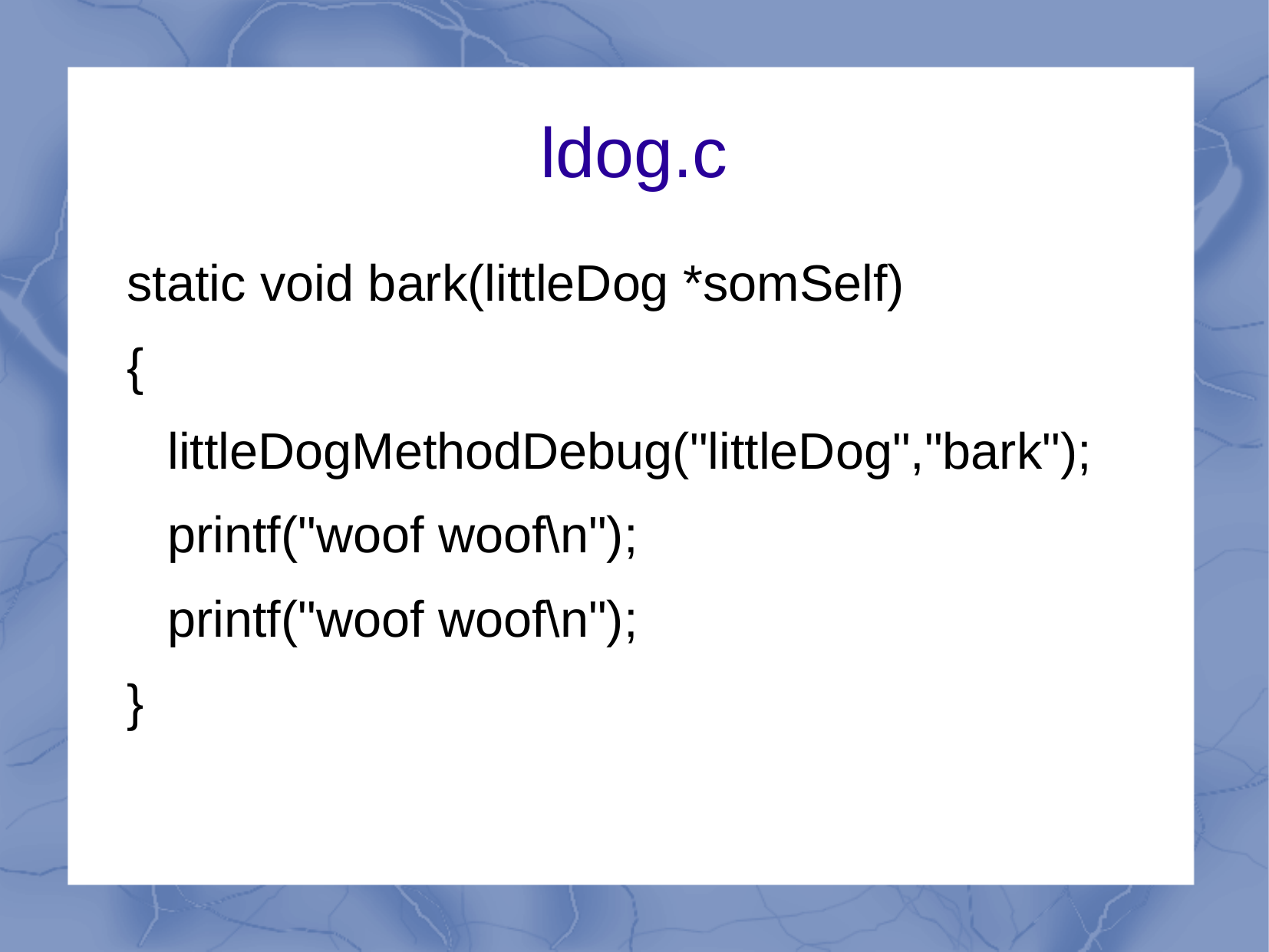

ldog.c
static void bark(littleDog *somSelf)
{
 	littleDogMethodDebug("littleDog","bark");
 	printf("woof woof\n");
 	printf("woof woof\n");
}